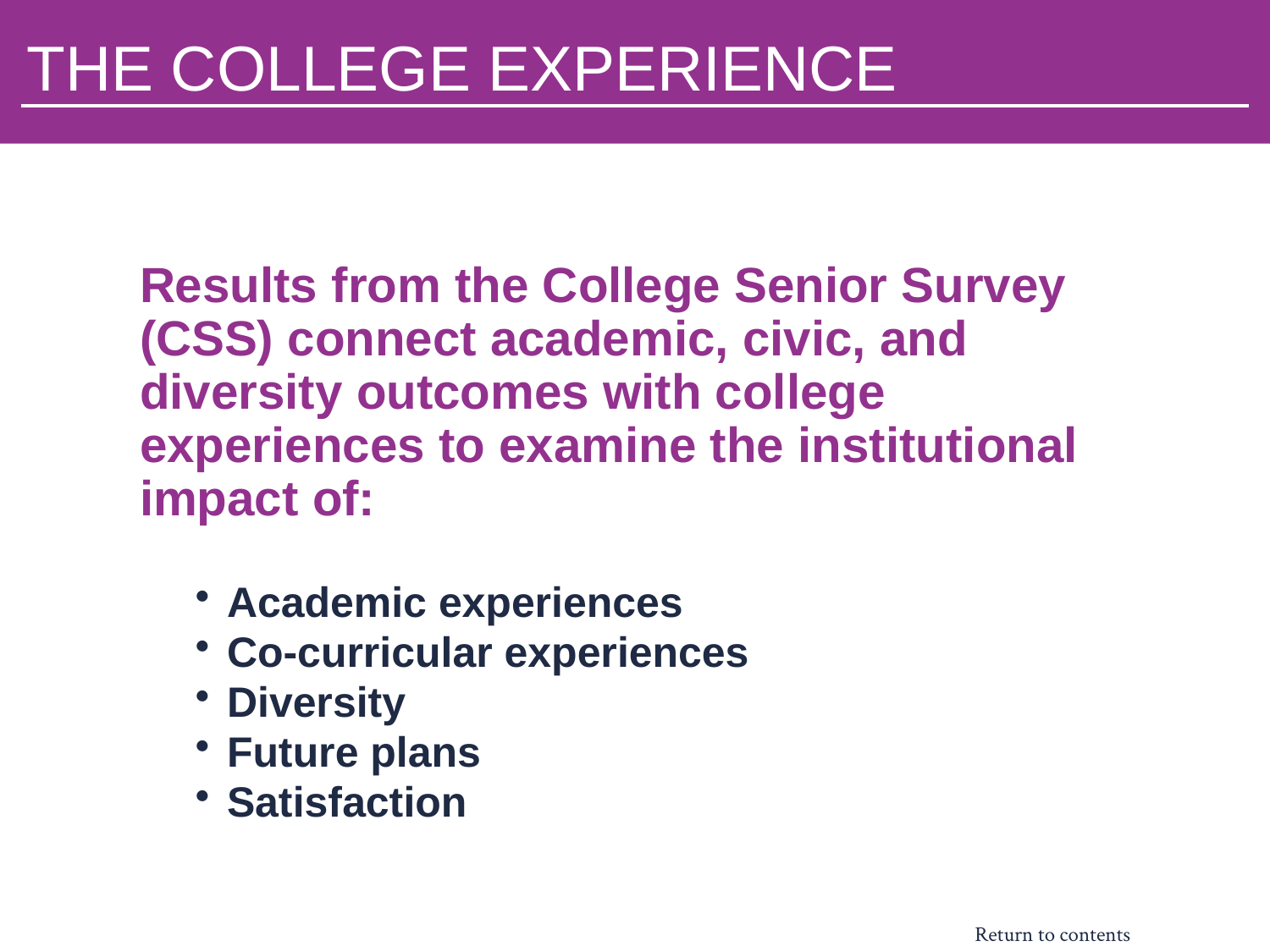

THE COLLEGE EXPERIENCE

# College Senior Survey
Results from the College Senior Survey (CSS) connect academic, civic, and diversity outcomes with college experiences to examine the institutional impact of:

Academic experiences
Co-curricular experiences
Diversity
Future plans
Satisfaction